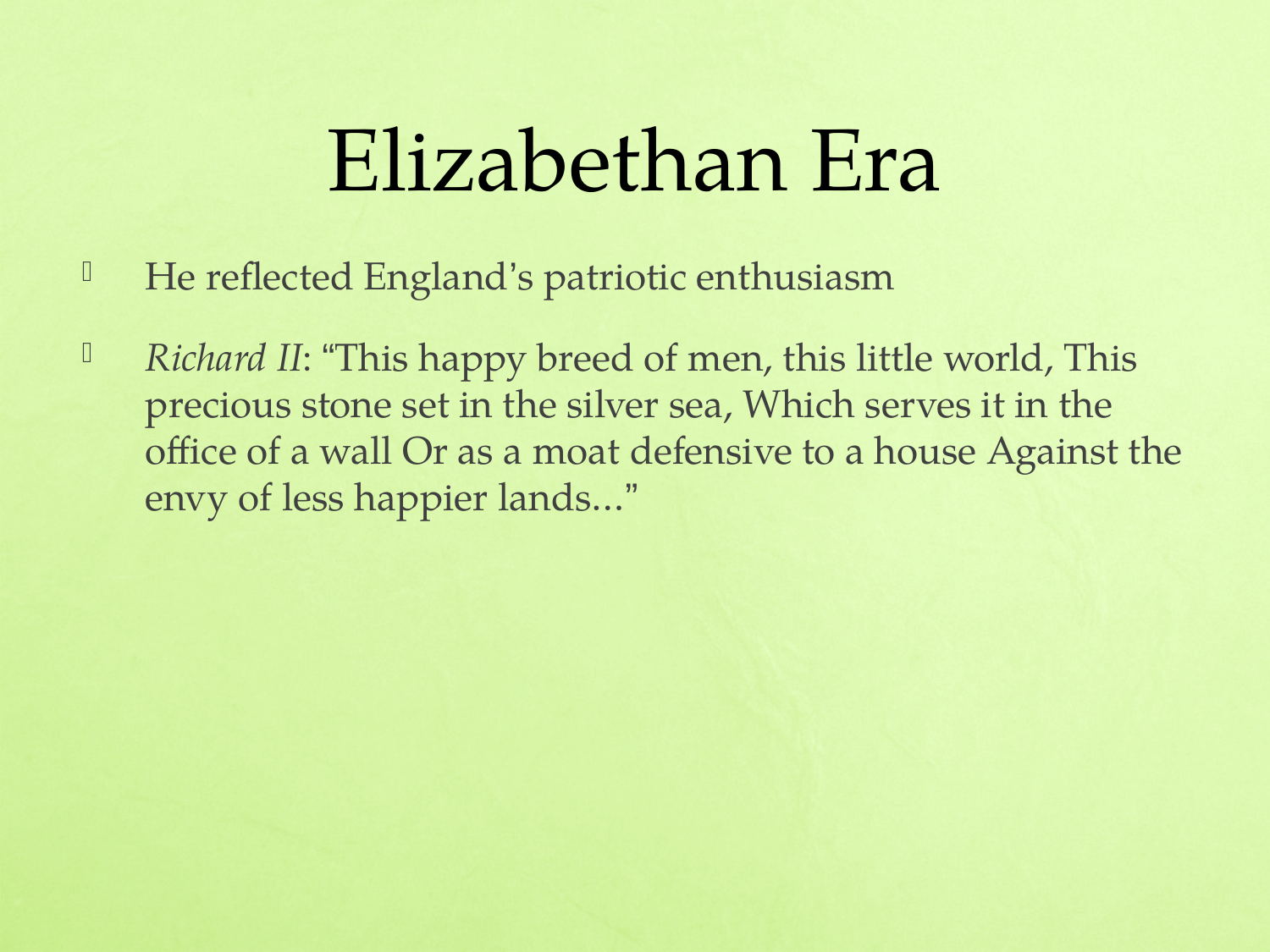

# Elizabethan Era
He reflected England’s patriotic enthusiasm
Richard II: “This happy breed of men, this little world, This precious stone set in the silver sea, Which serves it in the office of a wall Or as a moat defensive to a house Against the envy of less happier lands…”